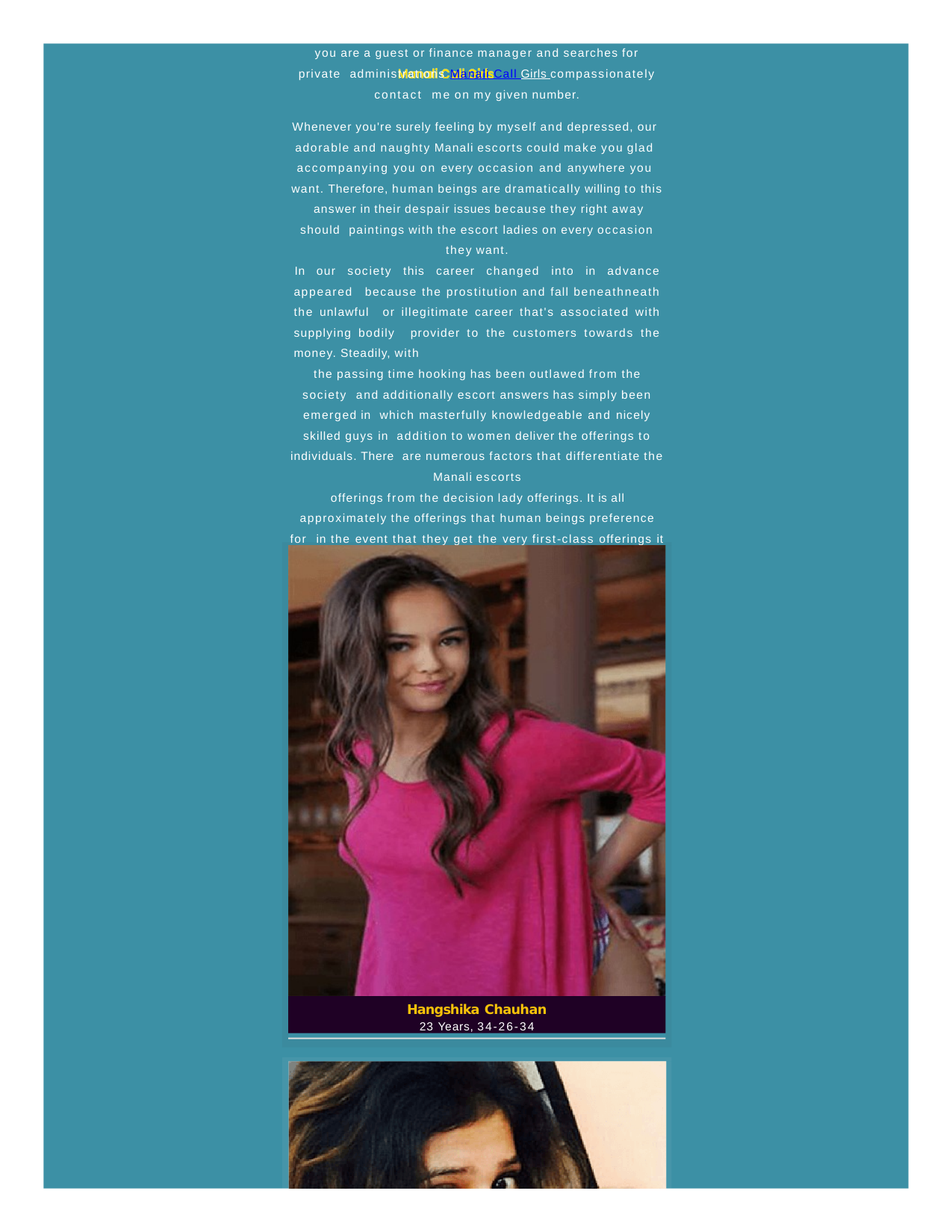

you are a guest or finance manager and searches for private  administrations Manali Call Girls compassionately contact  me on my given number.
Whenever you're surely feeling by myself and depressed, our  adorable and naughty Manali escorts could make you glad  accompanying you on every occasion and anywhere you  want. Therefore, human beings are dramatically willing to this  answer in their despair issues because they right away should  paintings with the escort ladies on every occasion they want.
In our society this career changed into in advance appeared  because the prostitution and fall beneathneath the unlawful  or illegitimate career that's associated with supplying bodily  provider to the customers towards the money. Steadily, with
the passing time hooking has been outlawed from the society  and additionally escort answers has simply been emerged in  which masterfully knowledgeable and nicely skilled guys in  addition to women deliver the offerings to individuals. There  are numerous factors that differentiate the Manali escorts
offerings from the decision lady offerings. It is all
approximately the offerings that human beings preference for  in the event that they get the very first-class offerings it  implies they're happy with the provider offering.

Hangshika Chauhan
23 Years, 34-26-34